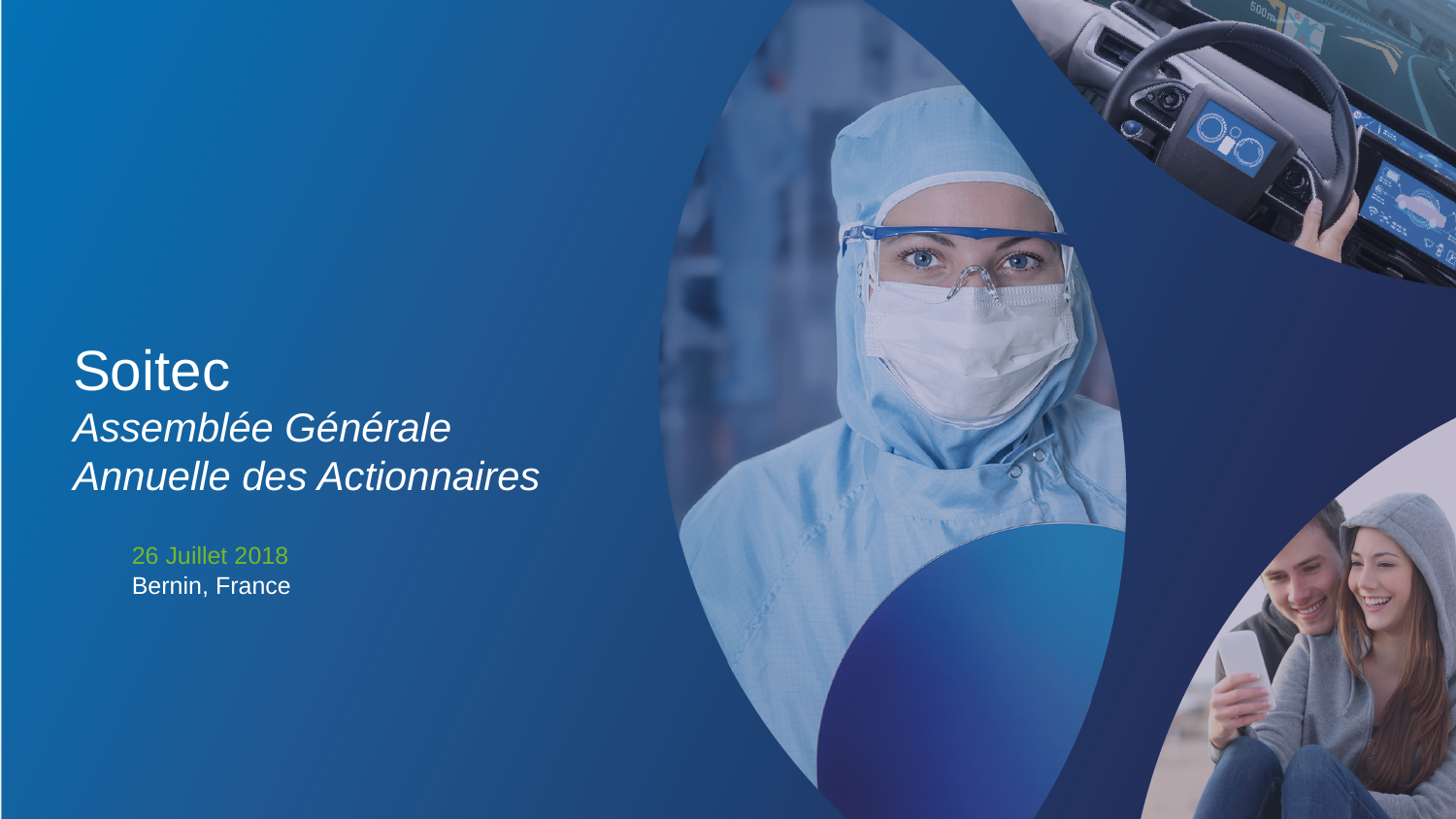

# Soitec Assemblée Générale Annuelle des Actionnaires
26 Juillet 2018
Bernin, France